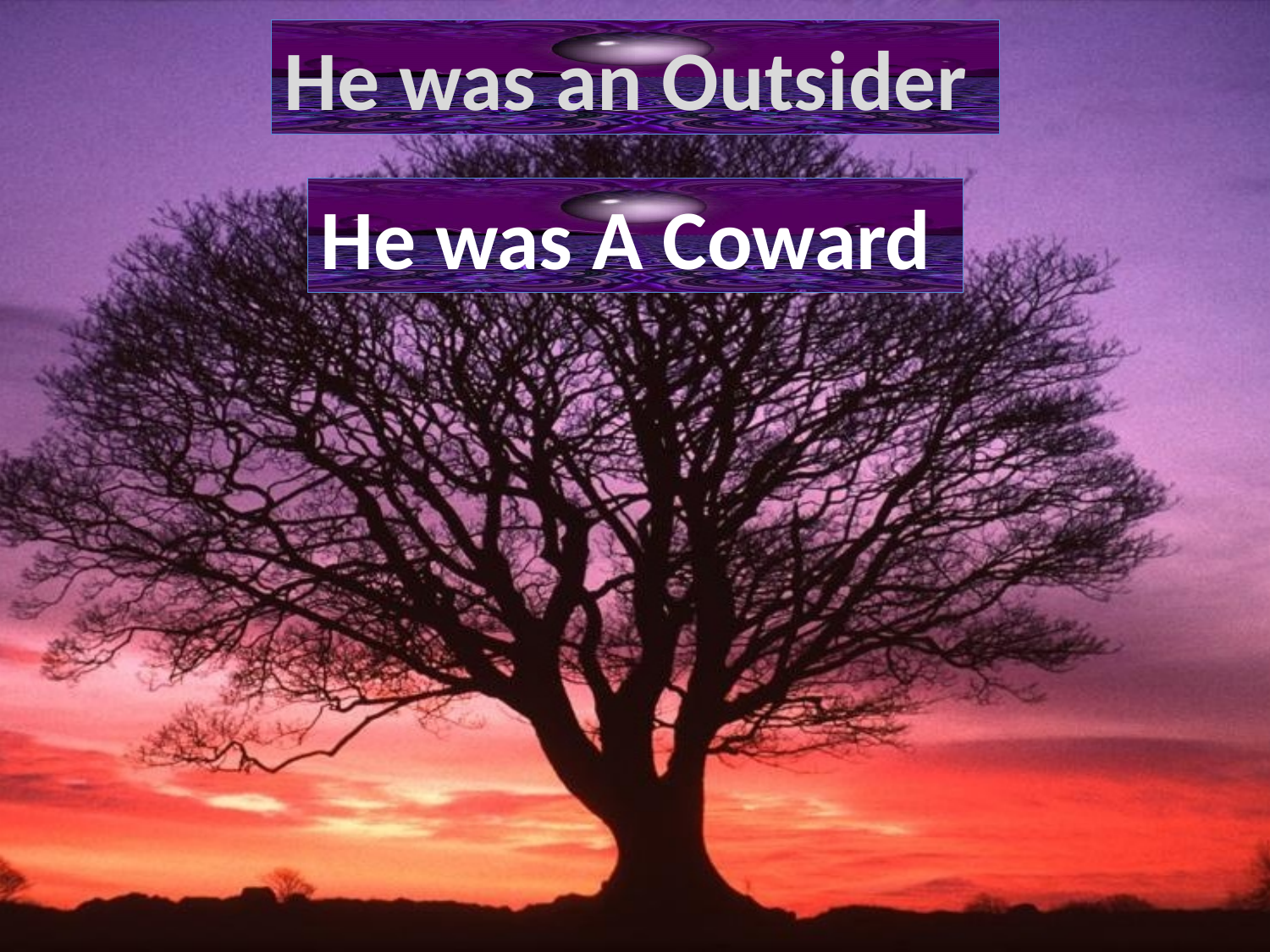

He was an Outsider
He was A Coward